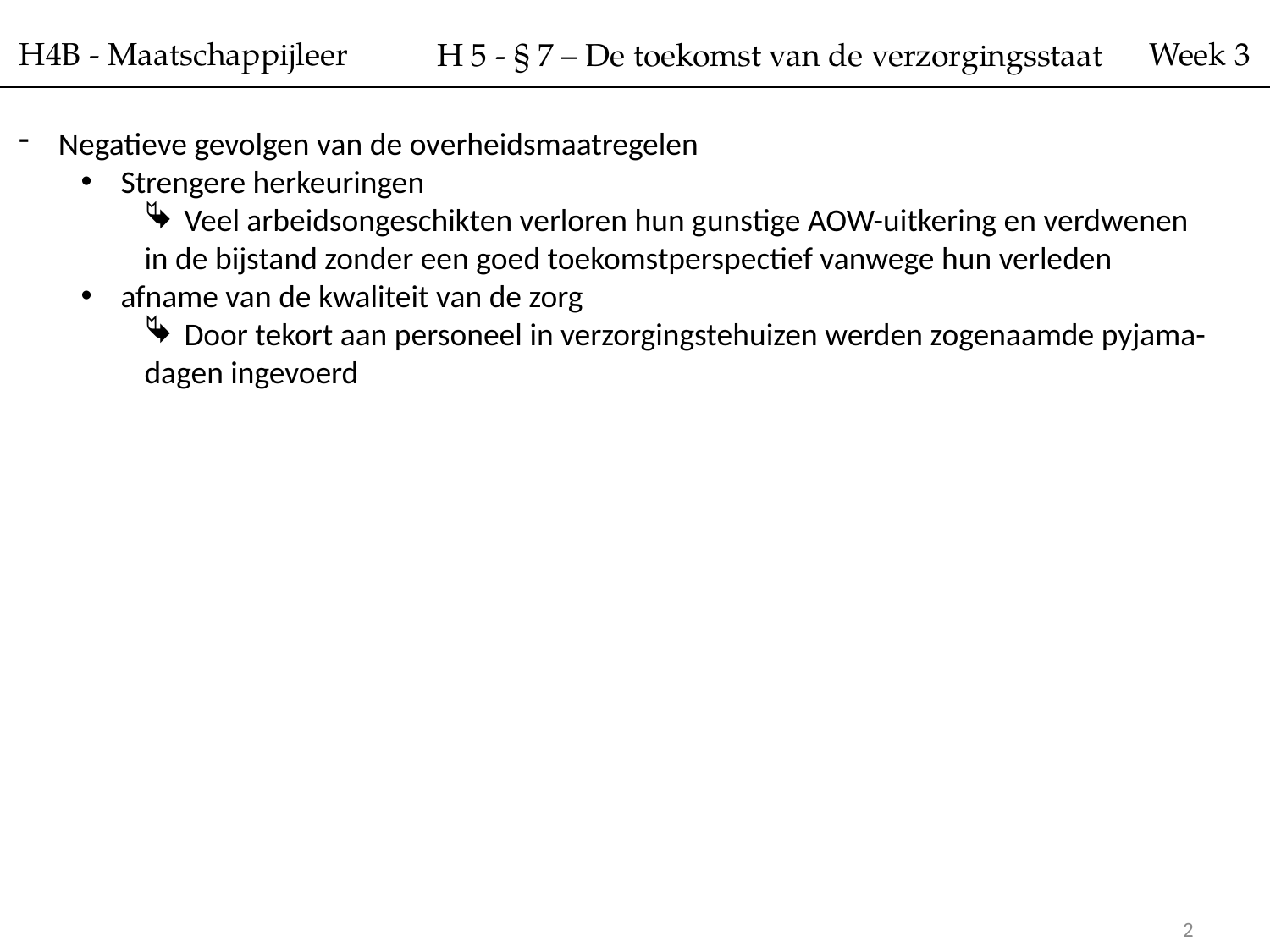

H4B - Maatschappijleer
Week 3
H 5 - § 7 – De toekomst van de verzorgingsstaat
Negatieve gevolgen van de overheidsmaatregelen
Strengere herkeuringen
Veel arbeidsongeschikten verloren hun gunstige AOW-uitkering en verdwenen
in de bijstand zonder een goed toekomstperspectief vanwege hun verleden
afname van de kwaliteit van de zorg
Door tekort aan personeel in verzorgingstehuizen werden zogenaamde pyjama-
dagen ingevoerd

2